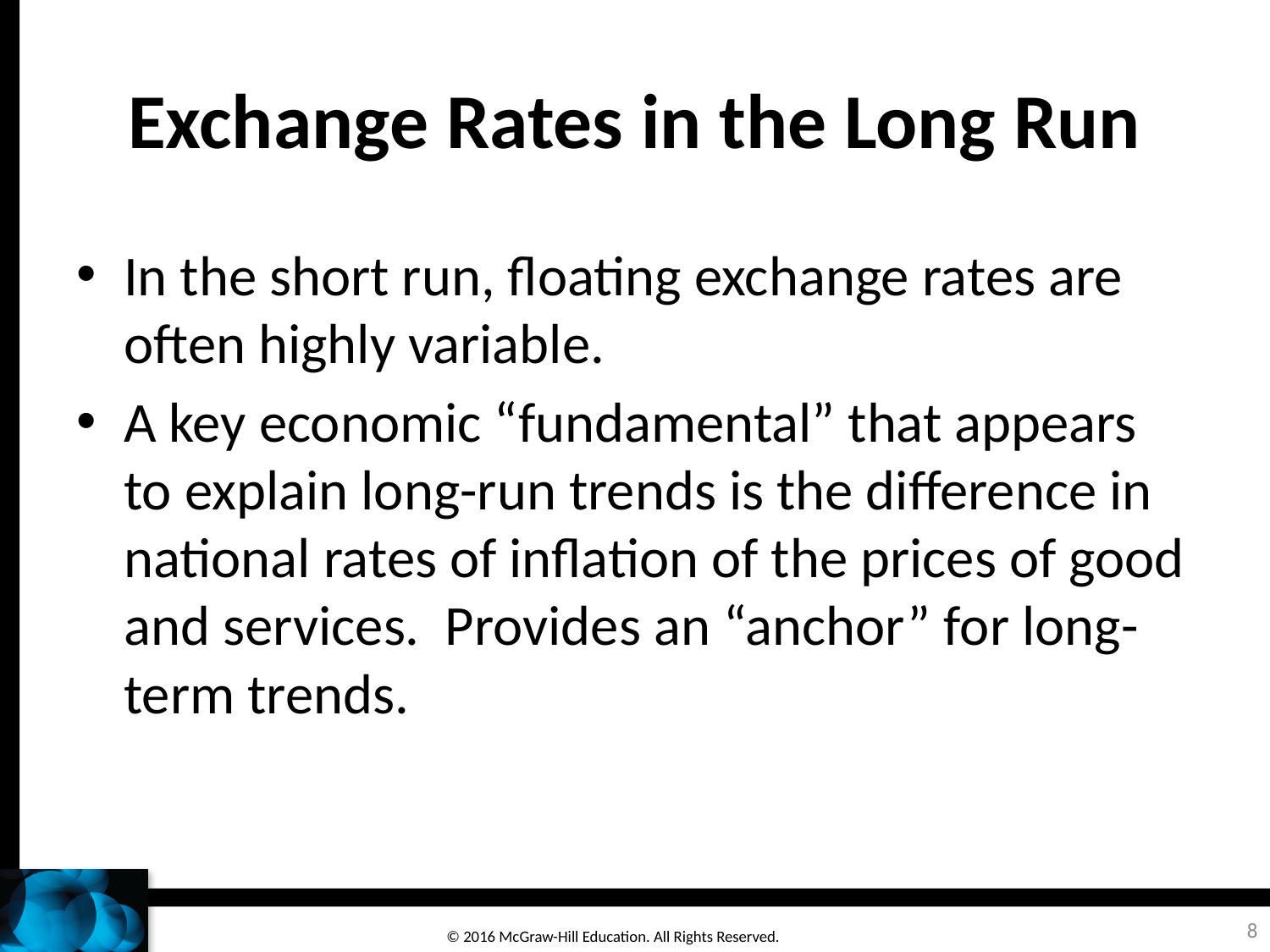

# Exchange Rates in the Long Run
In the short run, floating exchange rates are often highly variable.
A key economic “fundamental” that appears to explain long-run trends is the difference in national rates of inflation of the prices of good and services.  Provides an “anchor” for long-term trends.

8
© 2016 McGraw-Hill Education. All Rights Reserved.